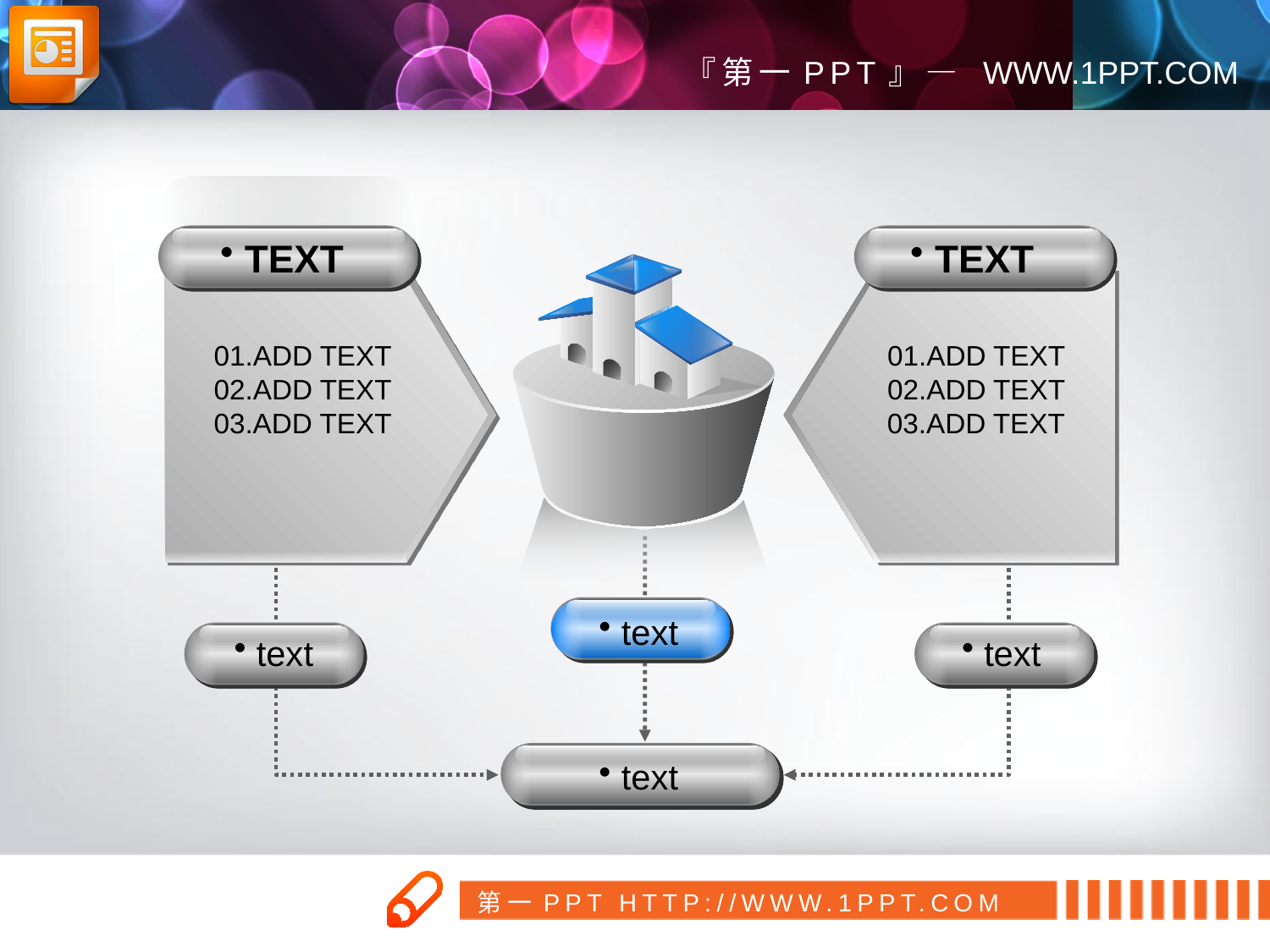

TEXT
 TEXT
01.ADD TEXT 02.ADD TEXT 03.ADD TEXT
01.ADD TEXT 02.ADD TEXT 03.ADD TEXT
 text
 text
 text
 text